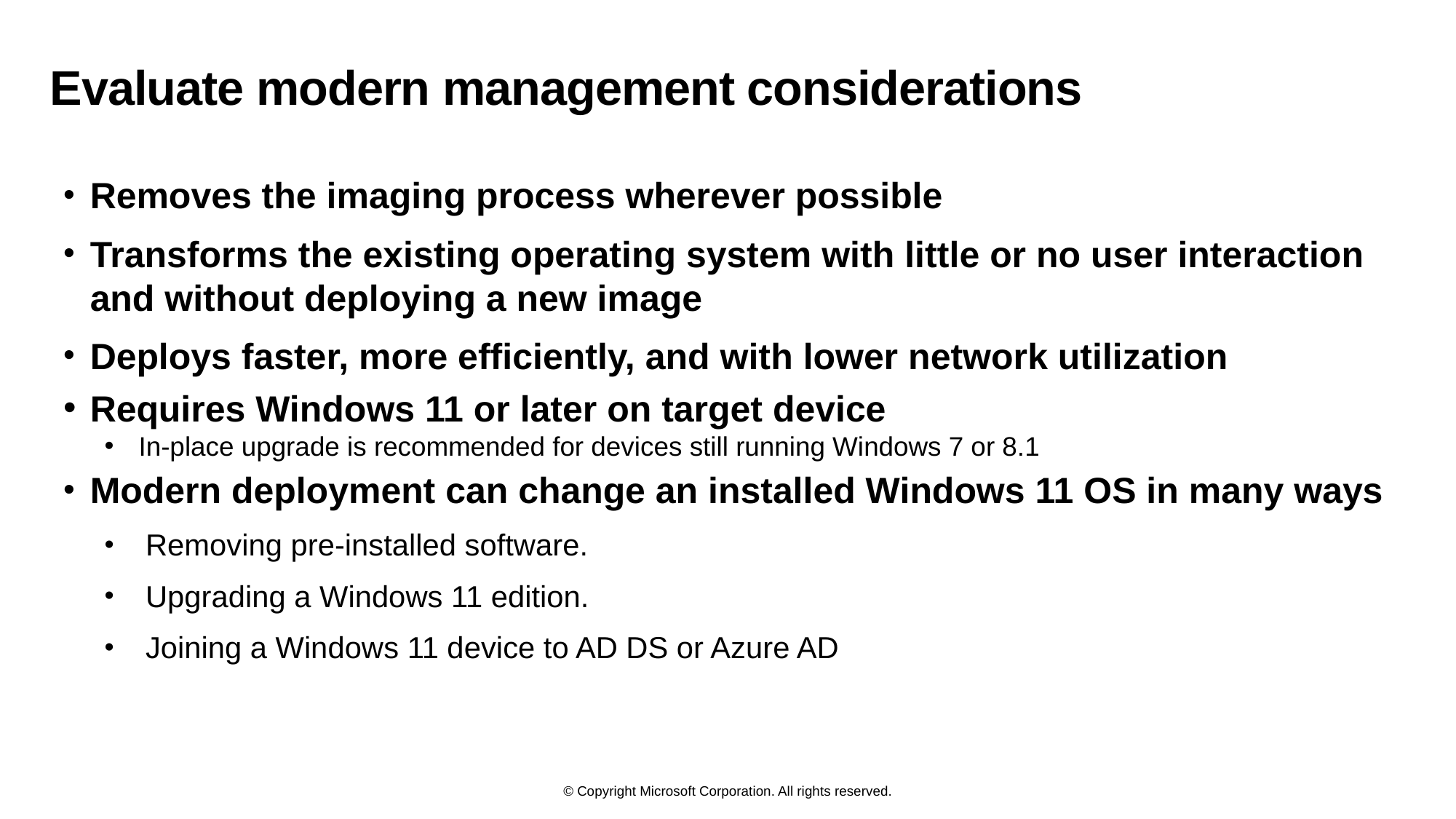

# Evaluate modern management considerations
Removes the imaging process wherever possible
Transforms the existing operating system with little or no user interaction and without deploying a new image
Deploys faster, more efficiently, and with lower network utilization
Requires Windows 11 or later on target device
In-place upgrade is recommended for devices still running Windows 7 or 8.1
Modern deployment can change an installed Windows 11 OS in many ways
Removing pre-installed software.
Upgrading a Windows 11 edition.
Joining a Windows 11 device to AD DS or Azure AD